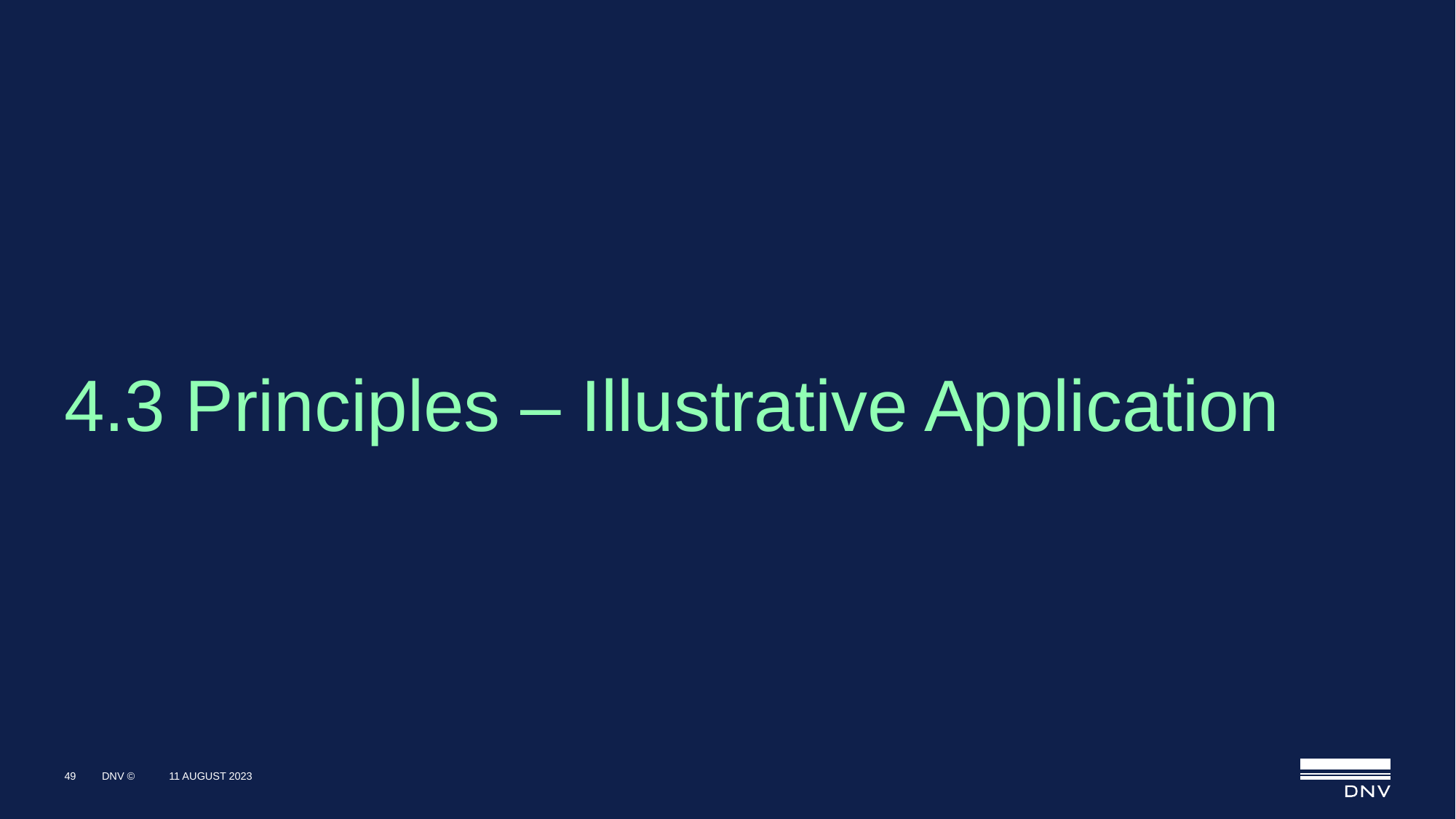

# 4.3 Principles – Illustrative Application
49